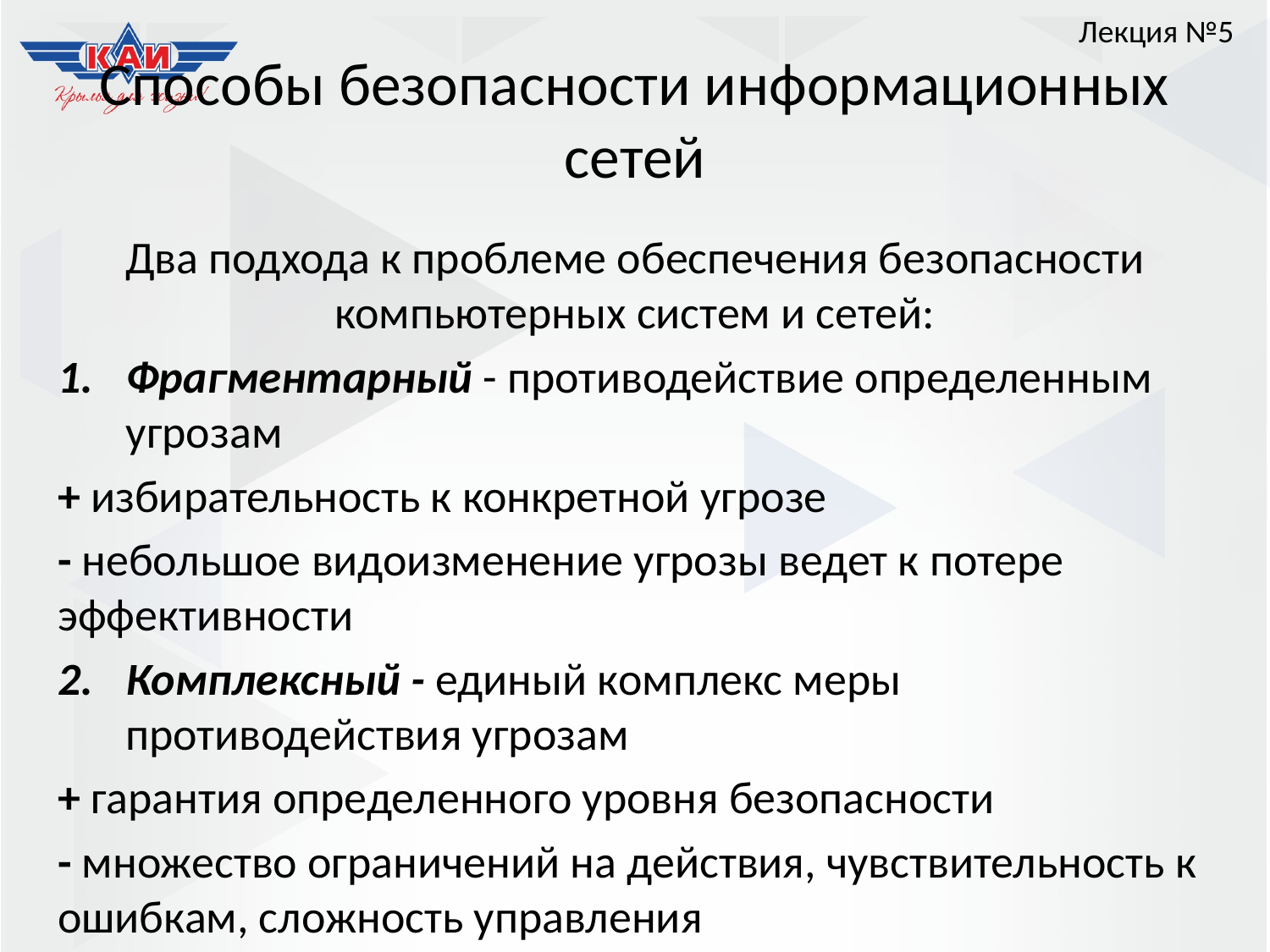

Лекция №5
# Способы безопасности информационных сетей
Два подхода к проблеме обеспечения безопасности компьютерных систем и сетей:
Фрагментарный - противодействие определенным угрозам
+ избирательность к конкретной угрозе
- небольшое видоизменение угрозы ведет к потере эффективности
Комплексный - единый комплекс меры противодействия угрозам
+ гарантия определенного уровня безопасности
- множество ограничений на действия, чувствительность к ошибкам, сложность управления